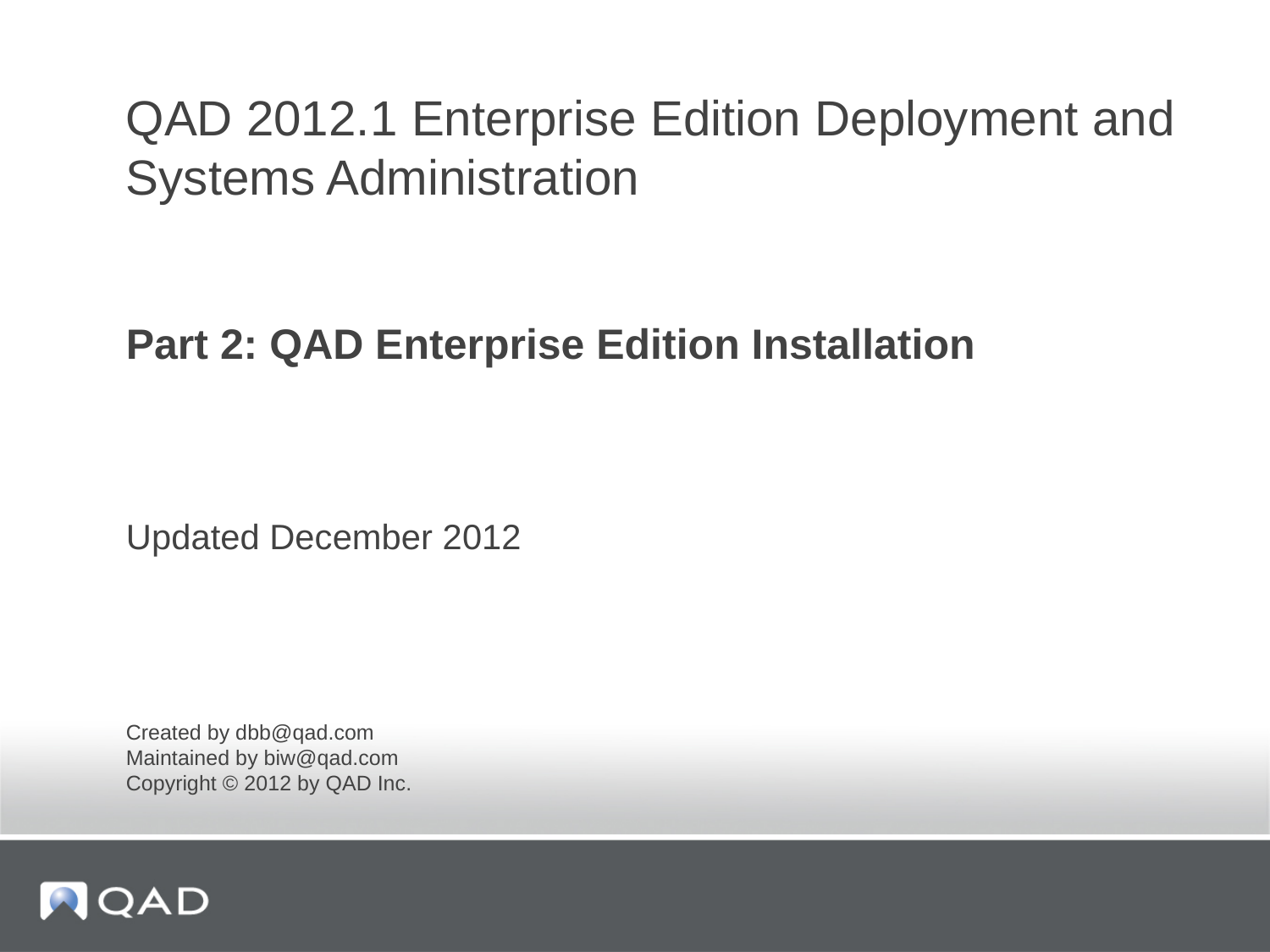

QAD 2012.1 Enterprise Edition Deployment and Systems Administration

Part 2: QAD Enterprise Edition Installation

Updated December 2012

Created by dbb@qad.com
Maintained by biw@qad.com
Copyright © 2012 by QAD Inc.